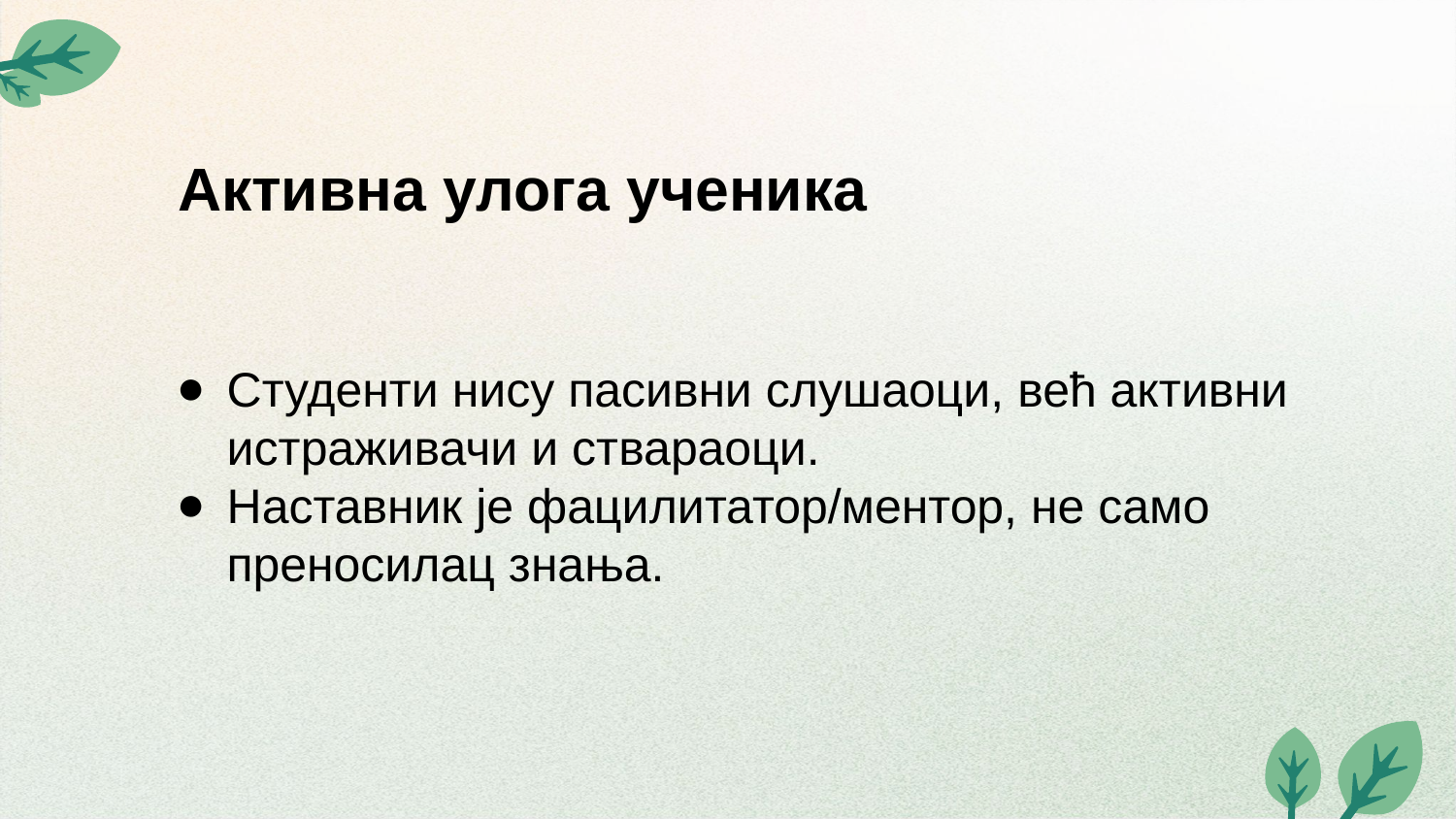

# Активна улога ученика
Студенти нису пасивни слушаоци, већ активни истраживачи и ствараоци.
Наставник је фацилитатор/ментор, не само преносилац знања.